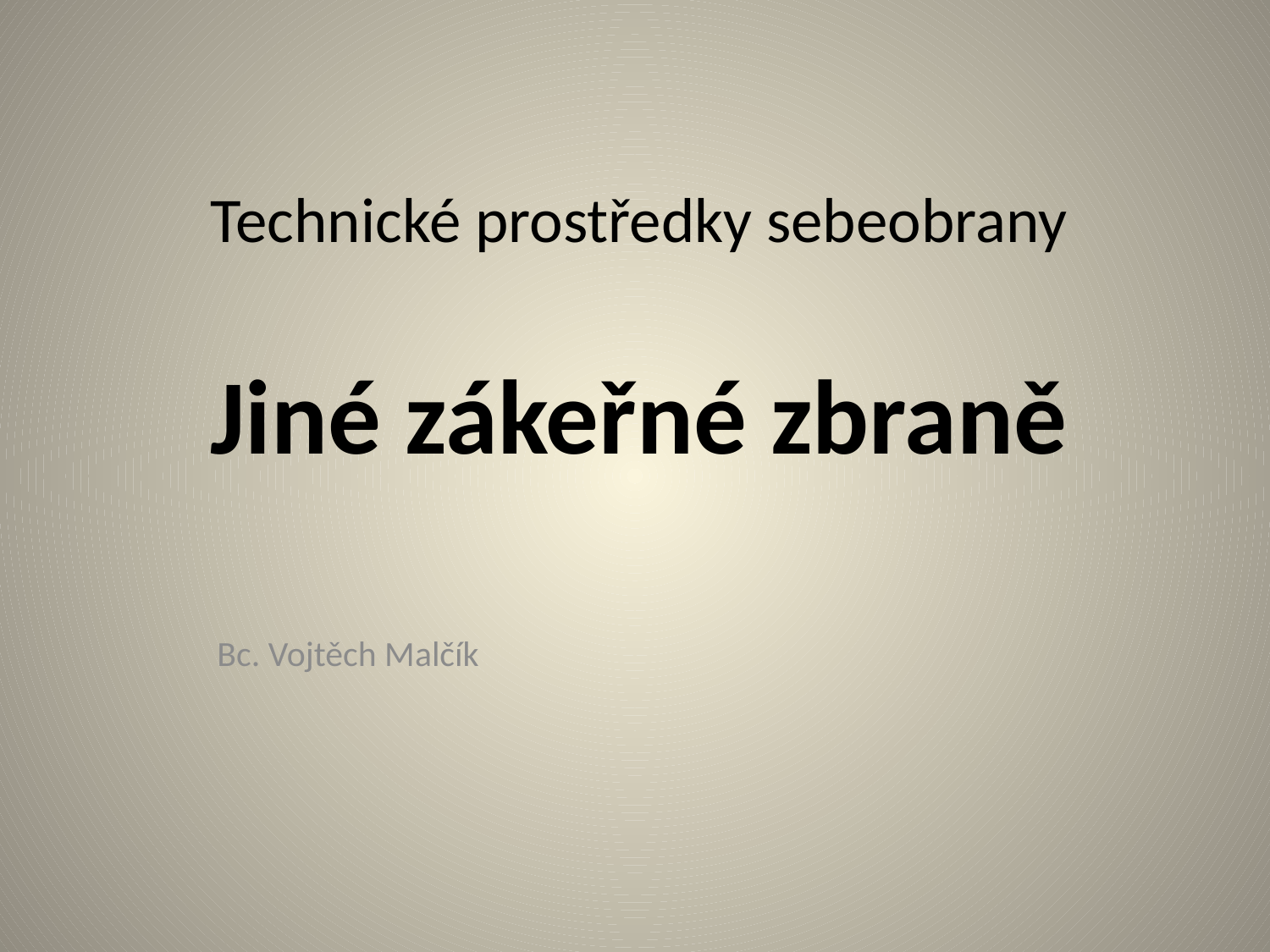

# Technické prostředky sebeobrany Jiné zákeřné zbraně
Bc. Vojtěch Malčík